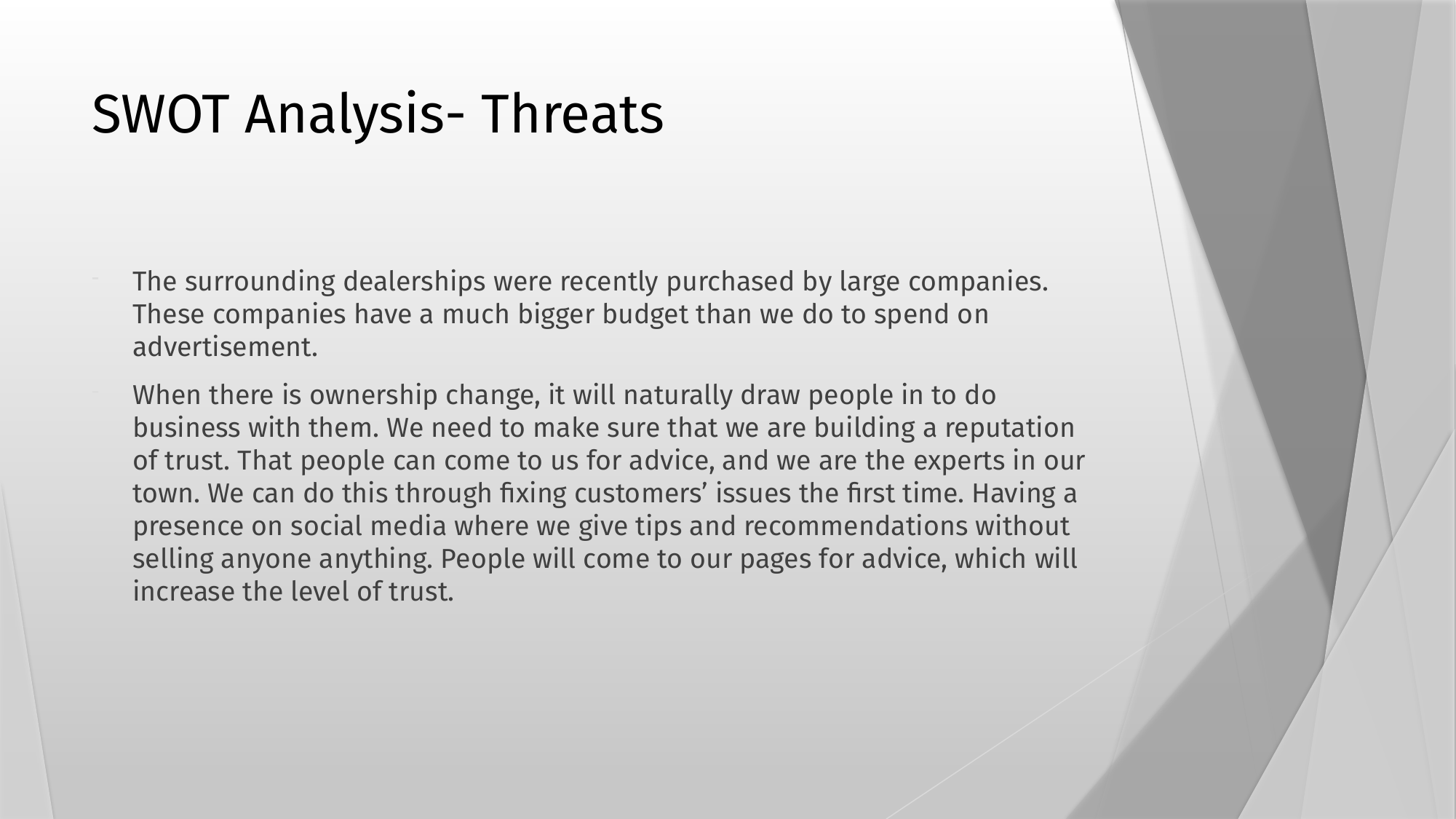

# SWOT Analysis- Threats
The surrounding dealerships were recently purchased by large companies. These companies have a much bigger budget than we do to spend on advertisement.
When there is ownership change, it will naturally draw people in to do business with them. We need to make sure that we are building a reputation of trust. That people can come to us for advice, and we are the experts in our town. We can do this through fixing customers’ issues the first time. Having a presence on social media where we give tips and recommendations without selling anyone anything. People will come to our pages for advice, which will increase the level of trust.